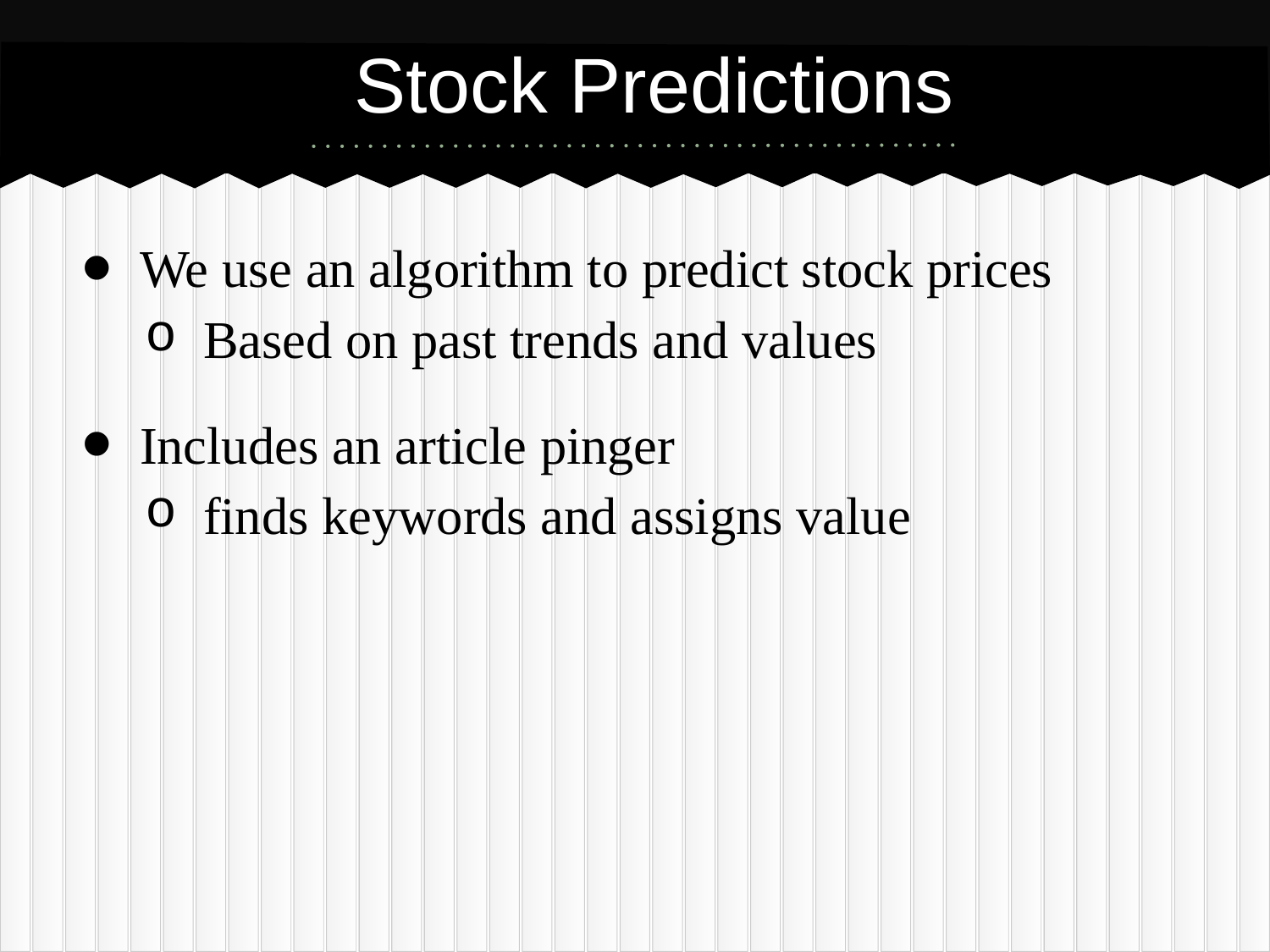

# Stock Predictions
We use an algorithm to predict stock prices
Based on past trends and values

Includes an article pinger
finds keywords and assigns value